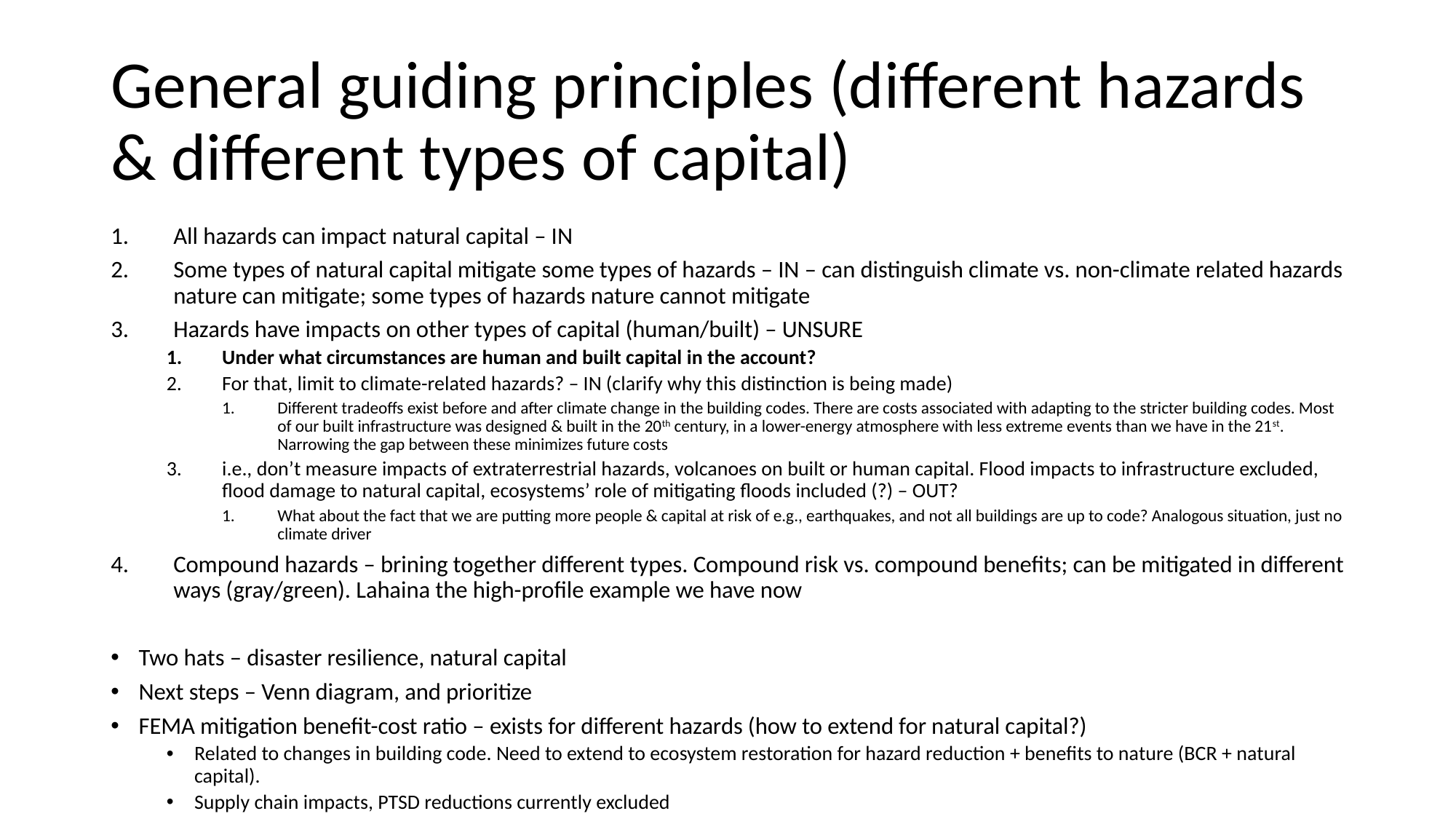

# General guiding principles (different hazards & different types of capital)
All hazards can impact natural capital – IN
Some types of natural capital mitigate some types of hazards – IN – can distinguish climate vs. non-climate related hazards nature can mitigate; some types of hazards nature cannot mitigate
Hazards have impacts on other types of capital (human/built) – UNSURE
Under what circumstances are human and built capital in the account?
For that, limit to climate-related hazards? – IN (clarify why this distinction is being made)
Different tradeoffs exist before and after climate change in the building codes. There are costs associated with adapting to the stricter building codes. Most of our built infrastructure was designed & built in the 20th century, in a lower-energy atmosphere with less extreme events than we have in the 21st. Narrowing the gap between these minimizes future costs
i.e., don’t measure impacts of extraterrestrial hazards, volcanoes on built or human capital. Flood impacts to infrastructure excluded, flood damage to natural capital, ecosystems’ role of mitigating floods included (?) – OUT?
What about the fact that we are putting more people & capital at risk of e.g., earthquakes, and not all buildings are up to code? Analogous situation, just no climate driver
Compound hazards – brining together different types. Compound risk vs. compound benefits; can be mitigated in different ways (gray/green). Lahaina the high-profile example we have now

Two hats – disaster resilience, natural capital
Next steps – Venn diagram, and prioritize
FEMA mitigation benefit-cost ratio – exists for different hazards (how to extend for natural capital?)
Related to changes in building code. Need to extend to ecosystem restoration for hazard reduction + benefits to nature (BCR + natural capital).
Supply chain impacts, PTSD reductions currently excluded